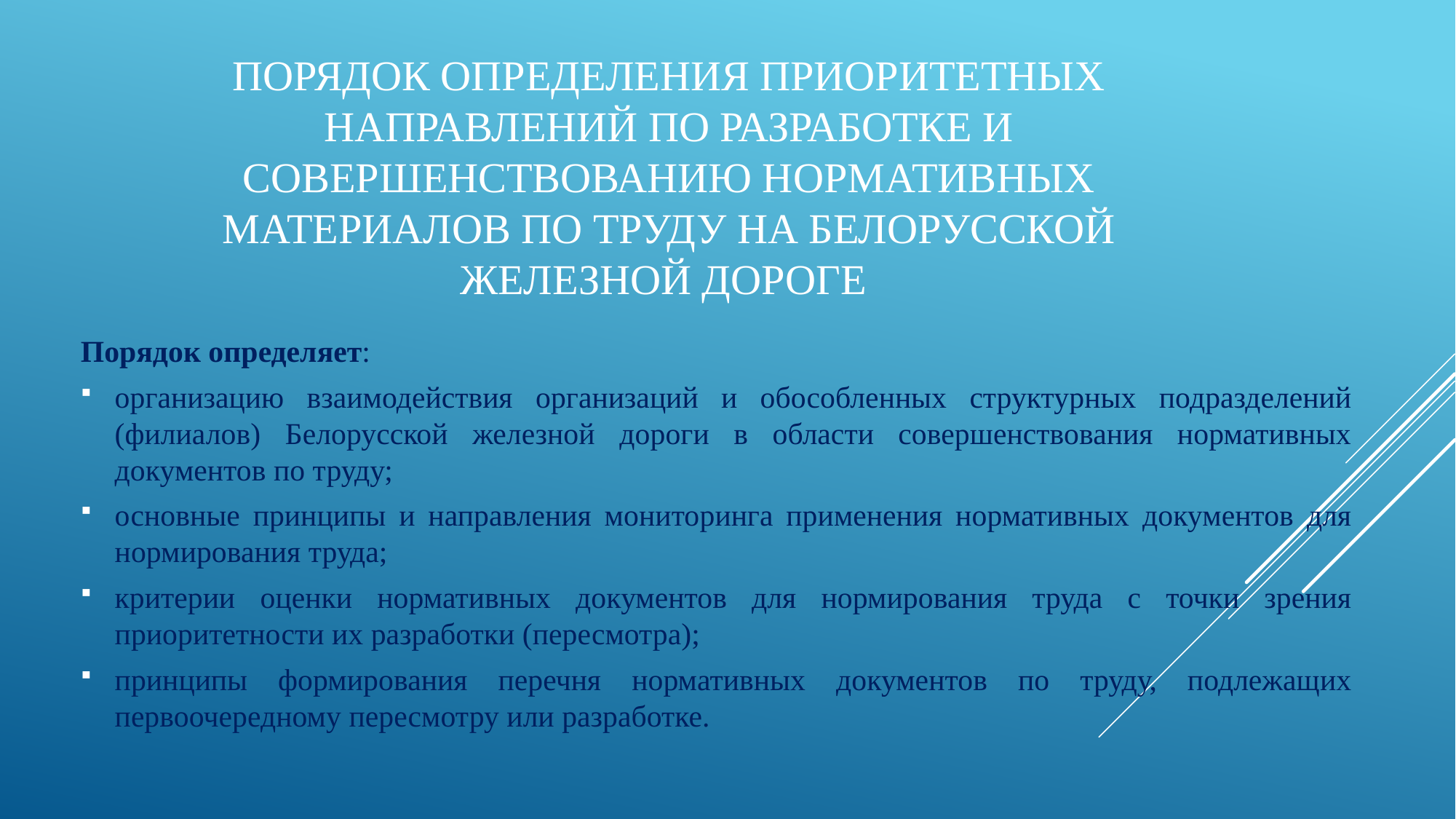

# Порядок определения приоритетных направлений по разработке и совершенствованию нормативных материалов по труду на Белорусской железной дороге
Порядок определяет:
организацию взаимодействия организаций и обособленных структурных подразделений (филиалов) Белорусской железной дороги в области совершенствования нормативных документов по труду;
основные принципы и направления мониторинга применения нормативных документов для нормирования труда;
критерии оценки нормативных документов для нормирования труда с точки зрения приоритетности их разработки (пересмотра);
принципы формирования перечня нормативных документов по труду, подлежащих первоочередному пересмотру или разработке.